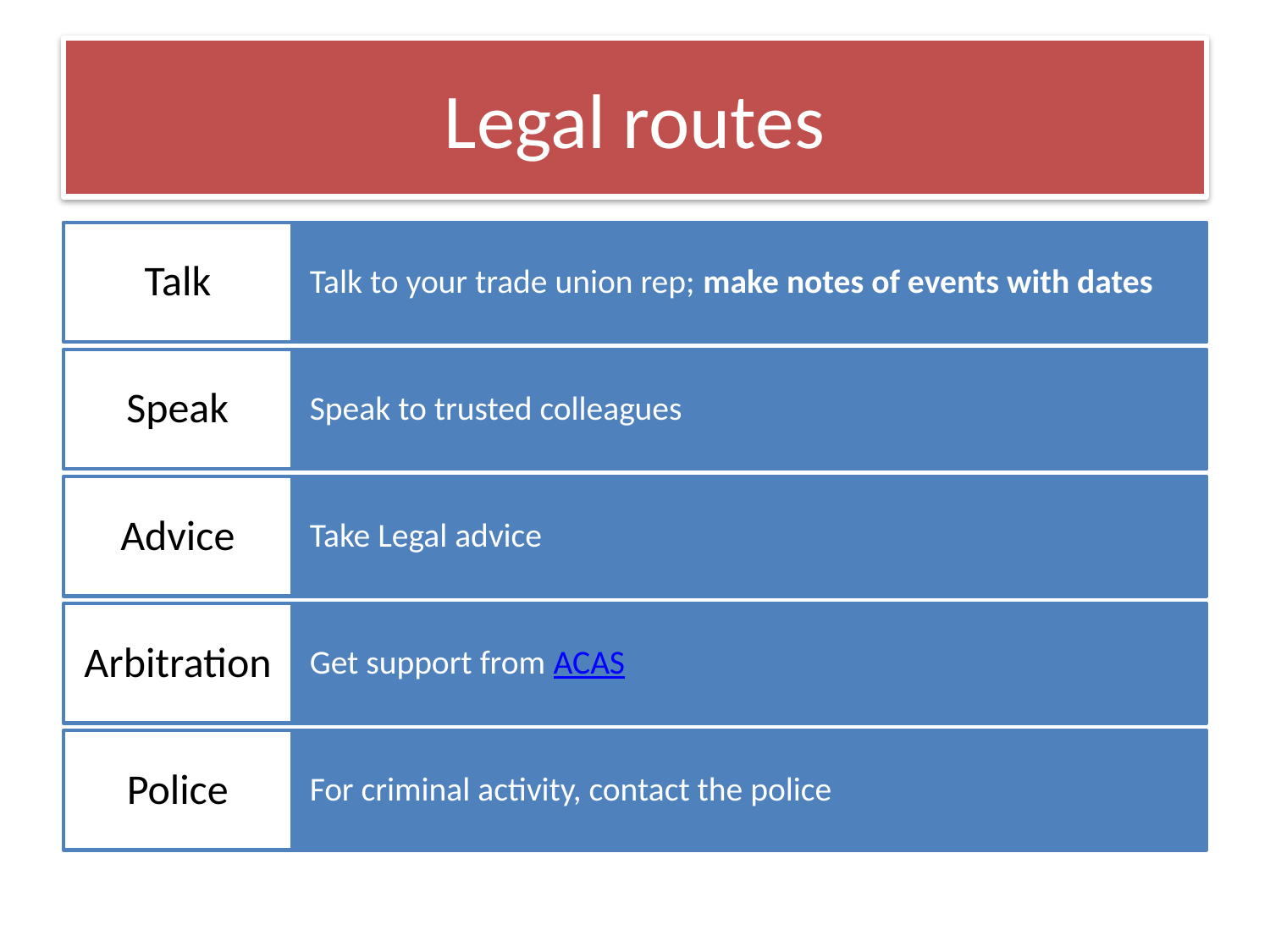

# Legal routes
Talk to your trade union rep; make notes of events with dates
Talk
Speak to trusted colleagues
Speak
Take Legal advice
Advice
Get support from ACAS
Arbitration
For criminal activity, contact the police
Police